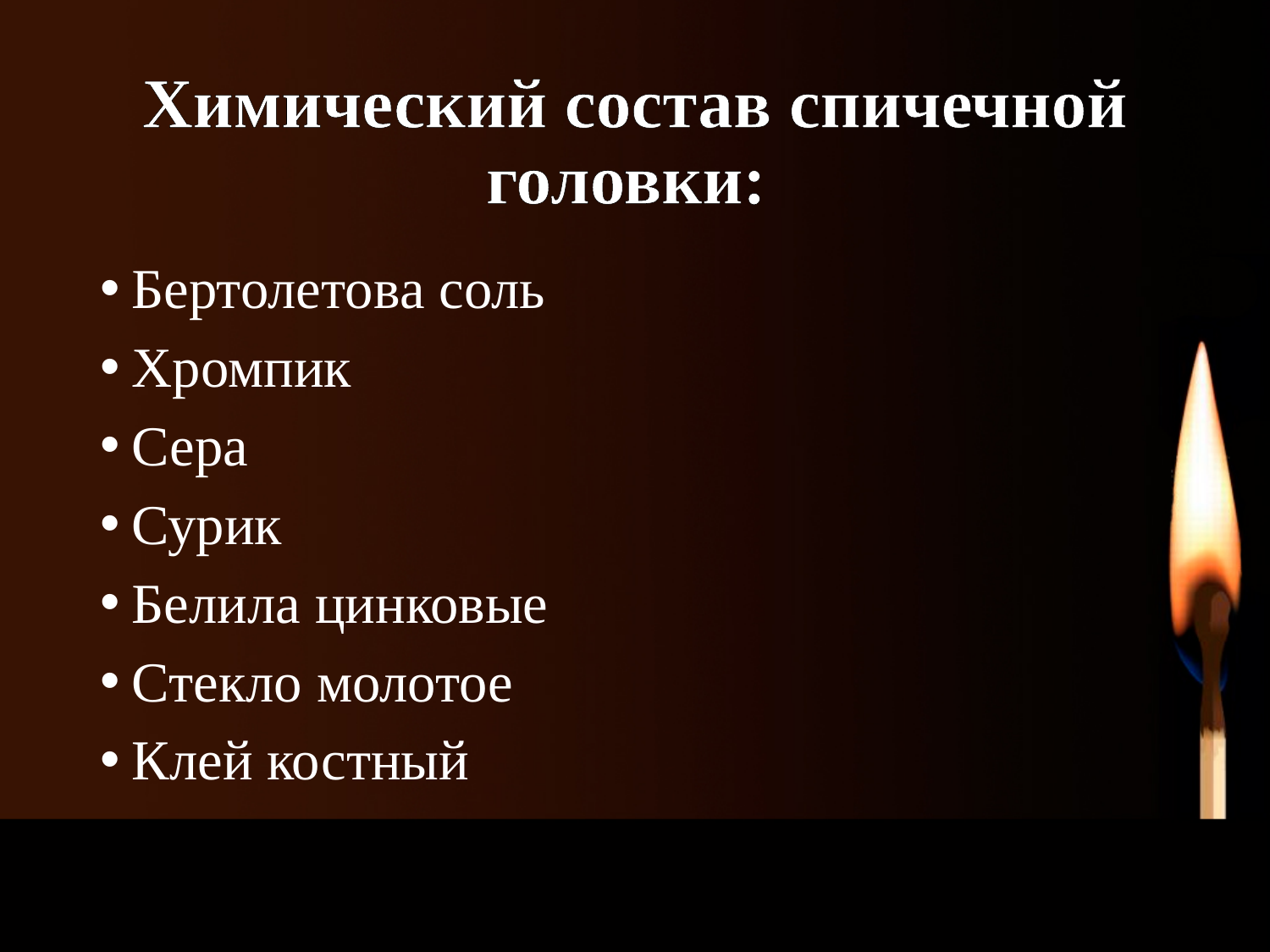

# Химический состав спичечной головки:
Бертолетова соль
Хромпик
Сера
Сурик
Белила цинковые
Стекло молотое
Клей костный